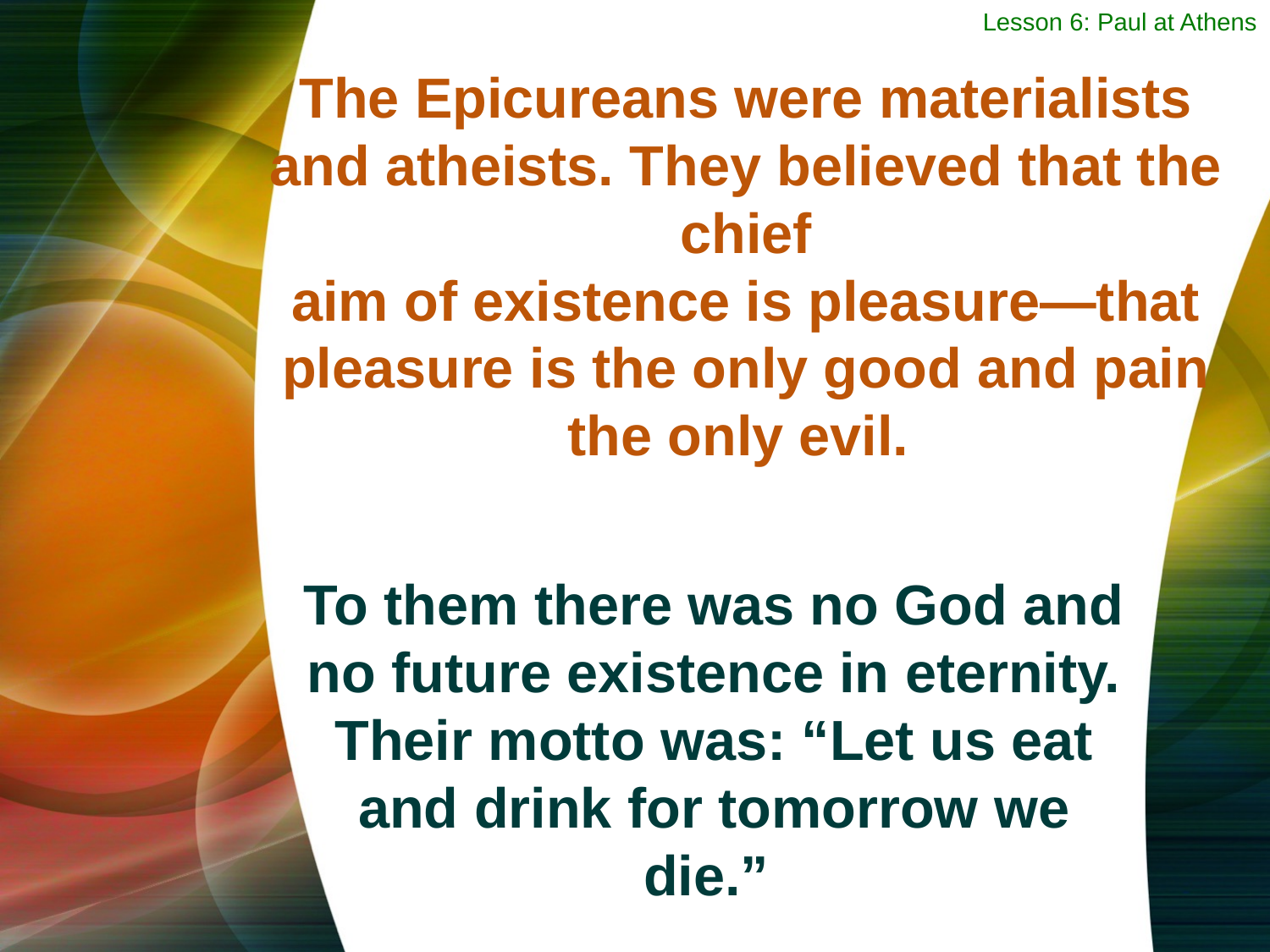

Lesson 6: Paul at Athens
The Epicureans were materialists and atheists. They believed that the chief
aim of existence is pleasure—that pleasure is the only good and pain the only evil.
To them there was no God and no future existence in eternity. Their motto was: “Let us eat and drink for tomorrow we die.”